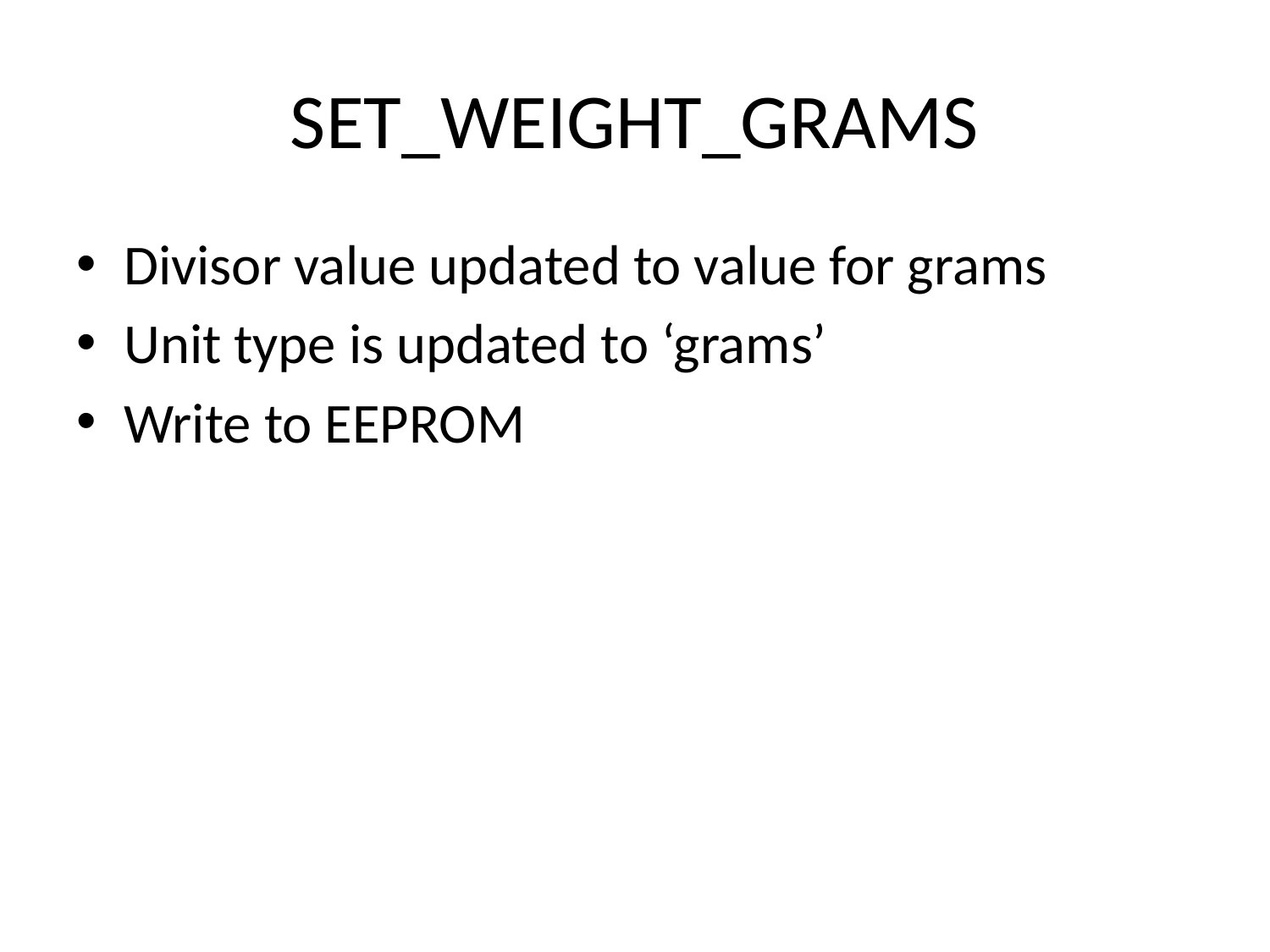

# SET_WEIGHT_GRAMS
Divisor value updated to value for grams
Unit type is updated to ‘grams’
Write to EEPROM